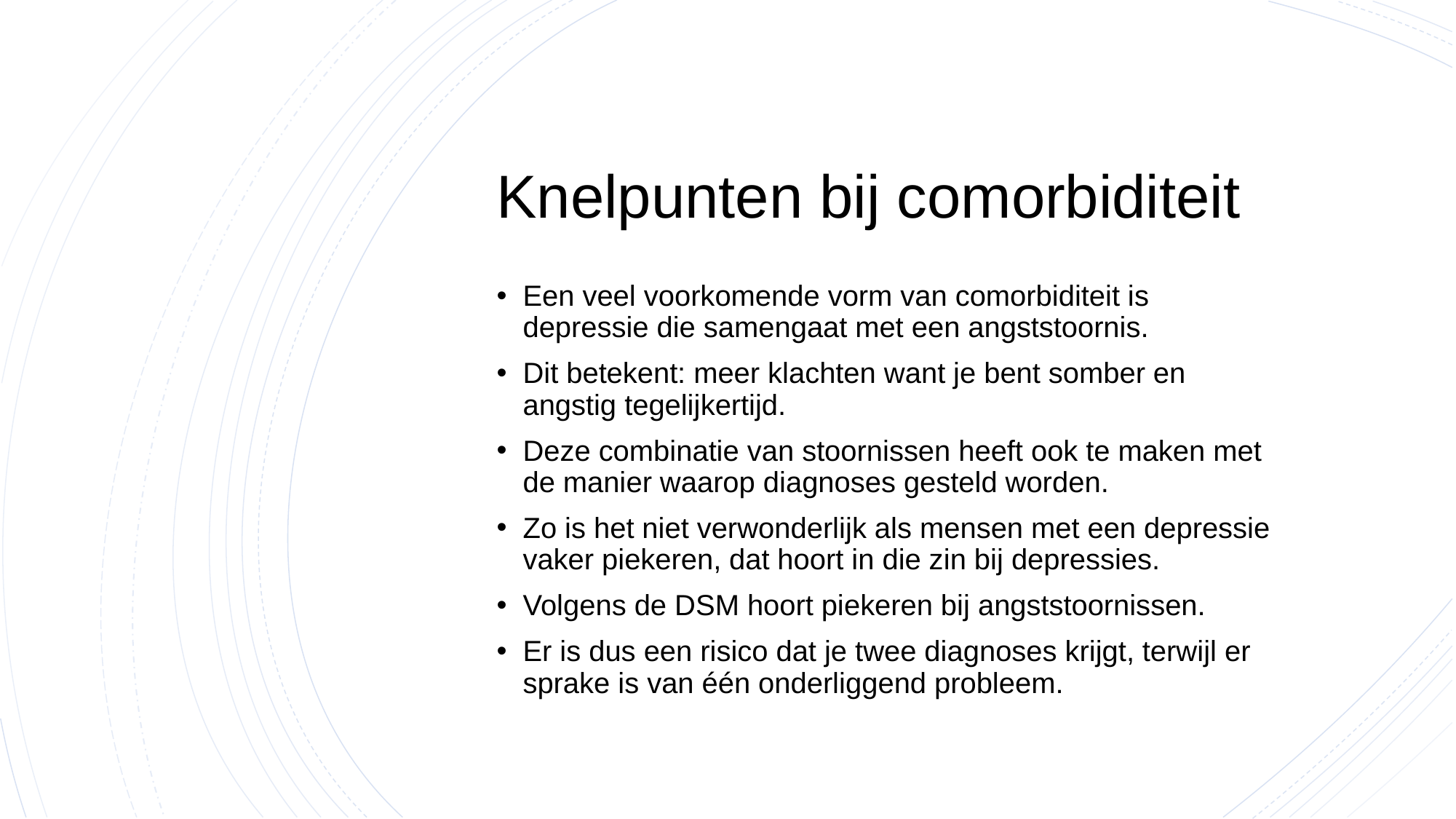

# Knelpunten bij comorbiditeit
Een veel voorkomende vorm van comorbiditeit is depressie die samengaat met een angststoornis.
Dit betekent: meer klachten want je bent somber en angstig tegelijkertijd.
Deze combinatie van stoornissen heeft ook te maken met de manier waarop diagnoses gesteld worden.
Zo is het niet verwonderlijk als mensen met een depressie vaker piekeren, dat hoort in die zin bij depressies.
Volgens de DSM hoort piekeren bij angststoornissen.
Er is dus een risico dat je twee diagnoses krijgt, terwijl er sprake is van één onderliggend probleem.